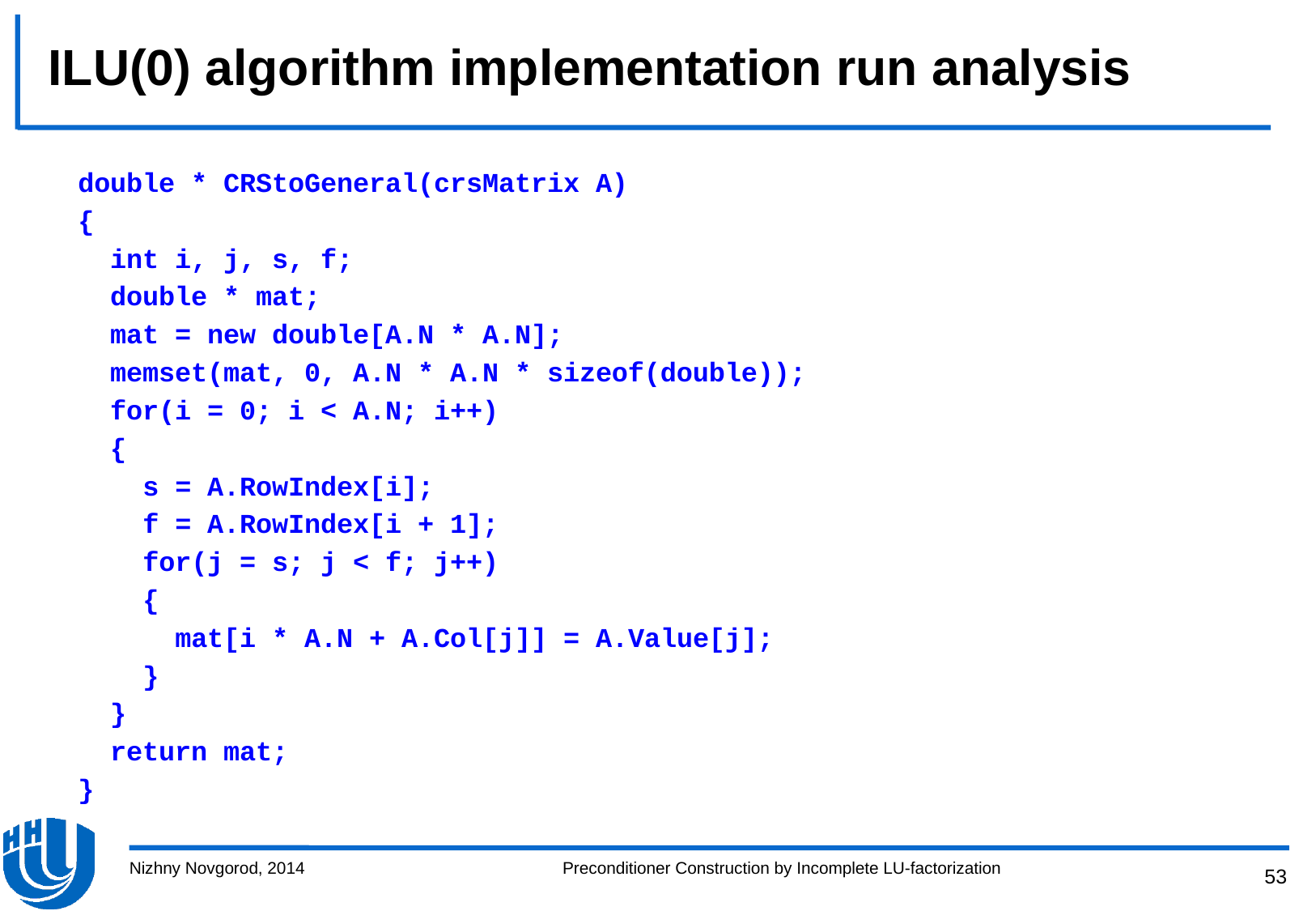

# ILU(0) algorithm implementation run analysis
double * CRStoGeneral(crsMatrix A)
{
  int i, j, s, f;
  double * mat;
  mat = new double[A.N * A.N];
  memset(mat, 0, A.N * A.N * sizeof(double));
  for(i = 0; i < A.N; i++)
  {
    s = A.RowIndex[i];
    f = A.RowIndex[i + 1];
    for(j = s; j < f; j++)
    {
      mat[i * A.N + A.Col[j]] = A.Value[j];
    }
  }
  return mat;
}

Nizhny Novgorod, 2014
Preconditioner Construction by Incomplete LU-factorization